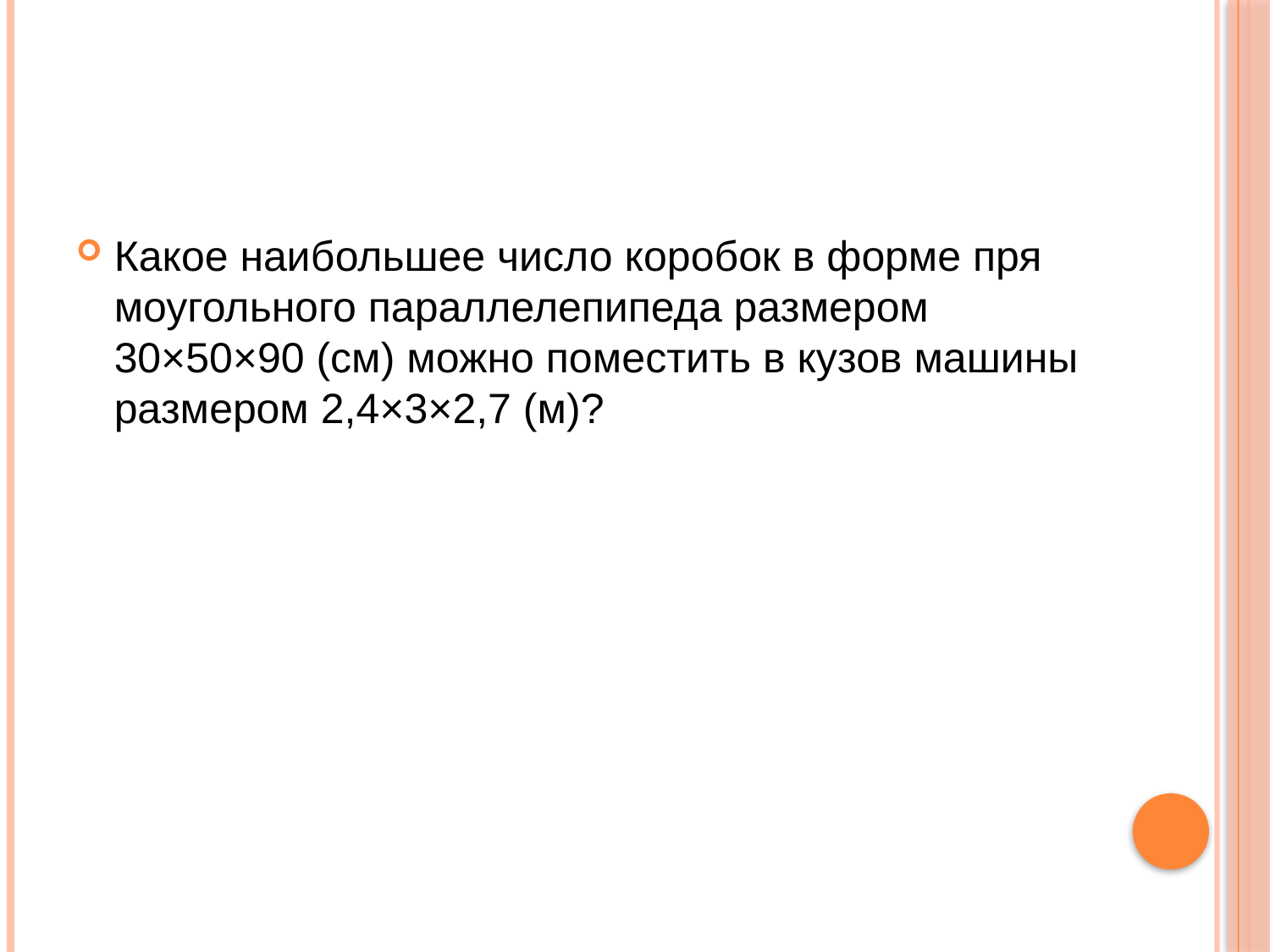

#
Какое наи­боль­шее число ко­ро­бок в форме пря­мо­уголь­но­го па­рал­ле­ле­пи­пе­да раз­ме­ром 30×50×90 (см) можно по­ме­стить в кузов ма­ши­ны раз­ме­ром 2,4×3×2,7 (м)?